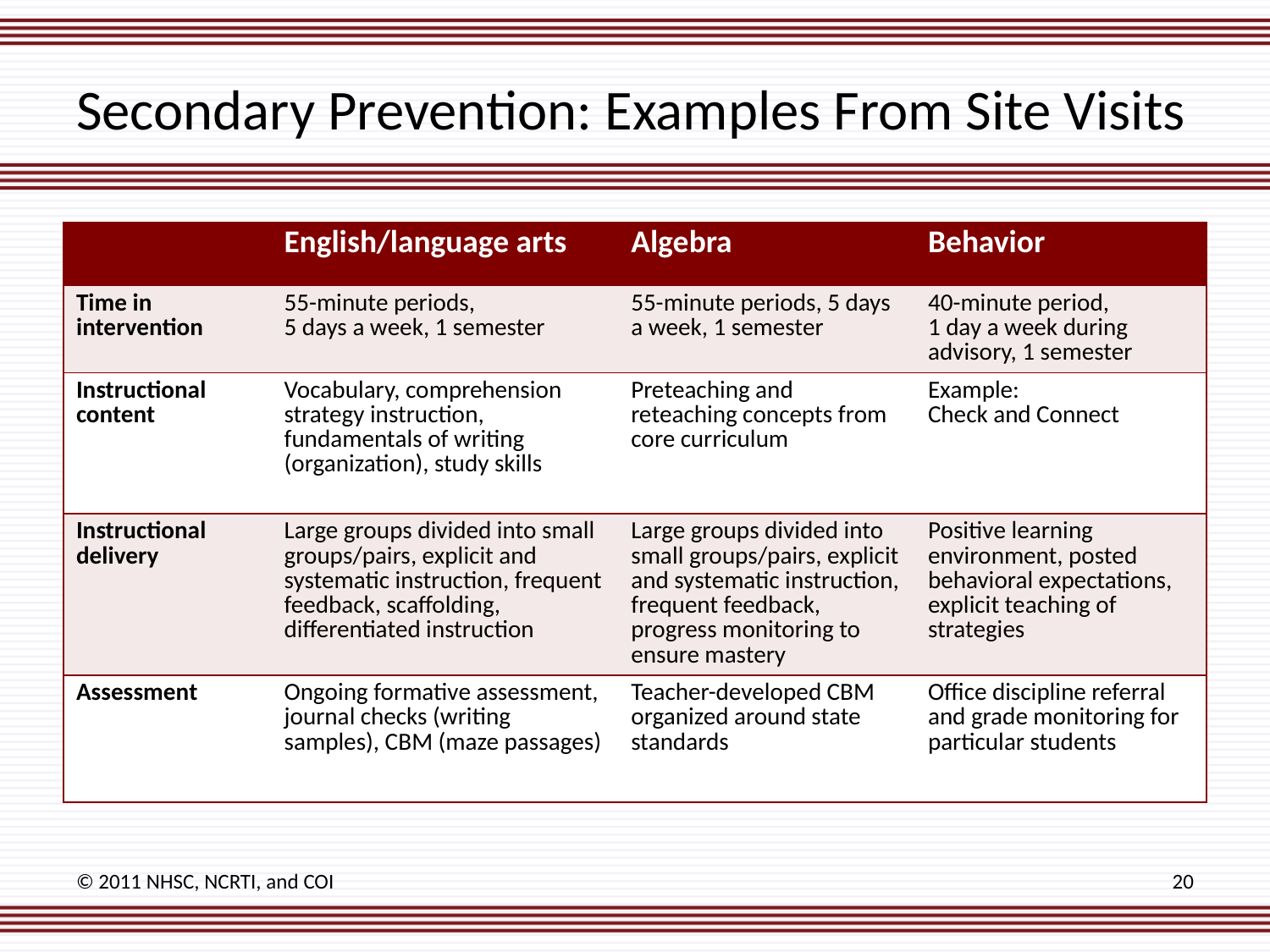

# Secondary Prevention: Examples From Site Visits
|  | English/language arts | Algebra | Behavior |
| --- | --- | --- | --- |
| Time in intervention | 55-minute periods, 5 days a week, 1 semester | 55-minute periods, 5 days a week, 1 semester | 40-minute period, 1 day a week during advisory, 1 semester |
| Instructional content | Vocabulary, comprehension strategy instruction, fundamentals of writing (organization), study skills | Preteaching and reteaching concepts from core curriculum | Example: Check and Connect |
| Instructional delivery | Large groups divided into small groups/pairs, explicit and systematic instruction, frequent feedback, scaffolding, differentiated instruction | Large groups divided into small groups/pairs, explicit and systematic instruction, frequent feedback, progress monitoring to ensure mastery | Positive learning environment, posted behavioral expectations, explicit teaching of strategies |
| Assessment | Ongoing formative assessment, journal checks (writing samples), CBM (maze passages) | Teacher-developed CBM organized around state standards | Office discipline referral and grade monitoring for particular students |
© 2011 NHSC, NCRTI, and COI
20